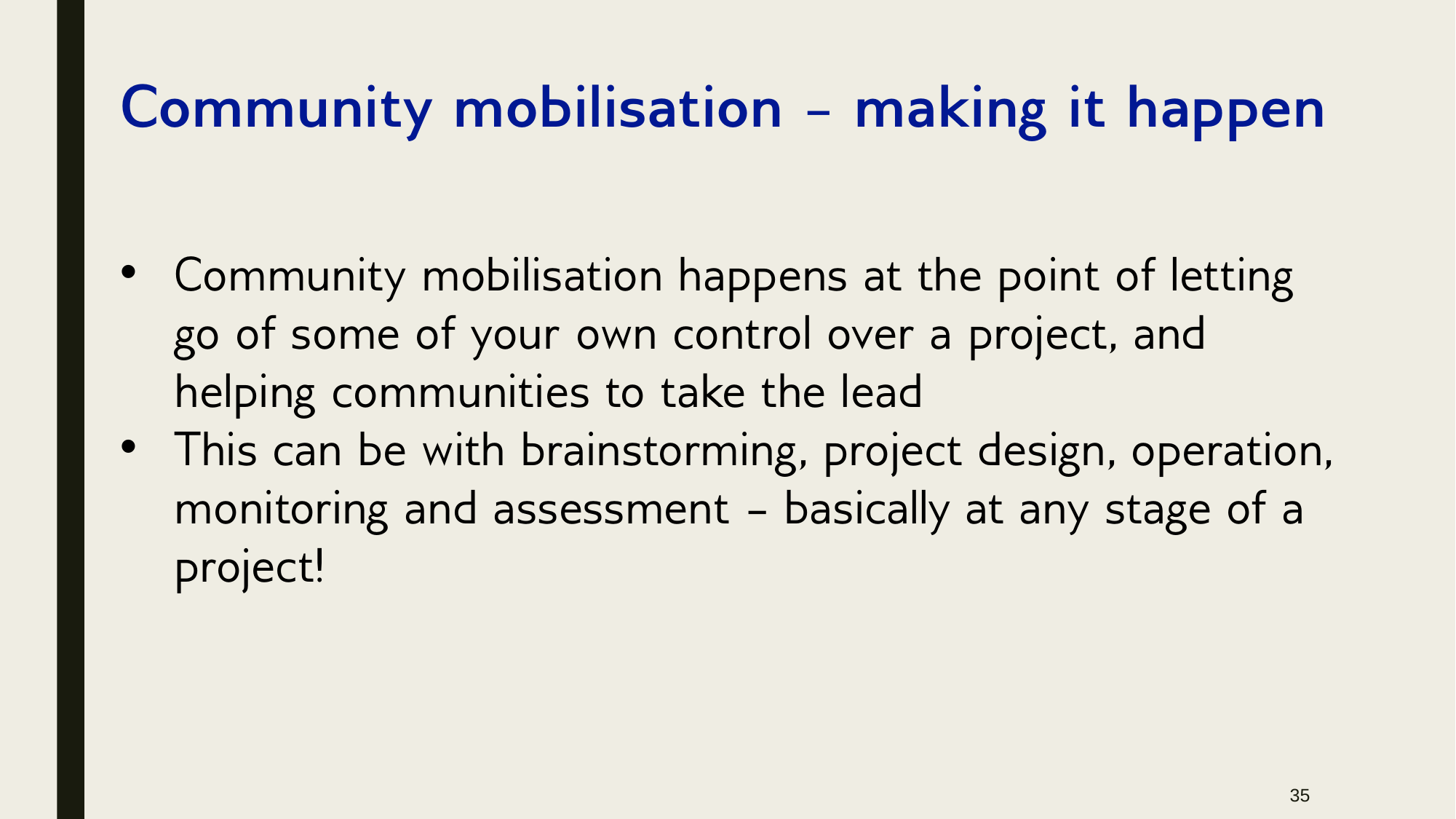

# Community mobilisation – making it happen

Community mobilisation happens at the point of letting go of some of your own control over a project, and helping communities to take the lead
This can be with brainstorming, project design, operation, monitoring and assessment – basically at any stage of a project!

35